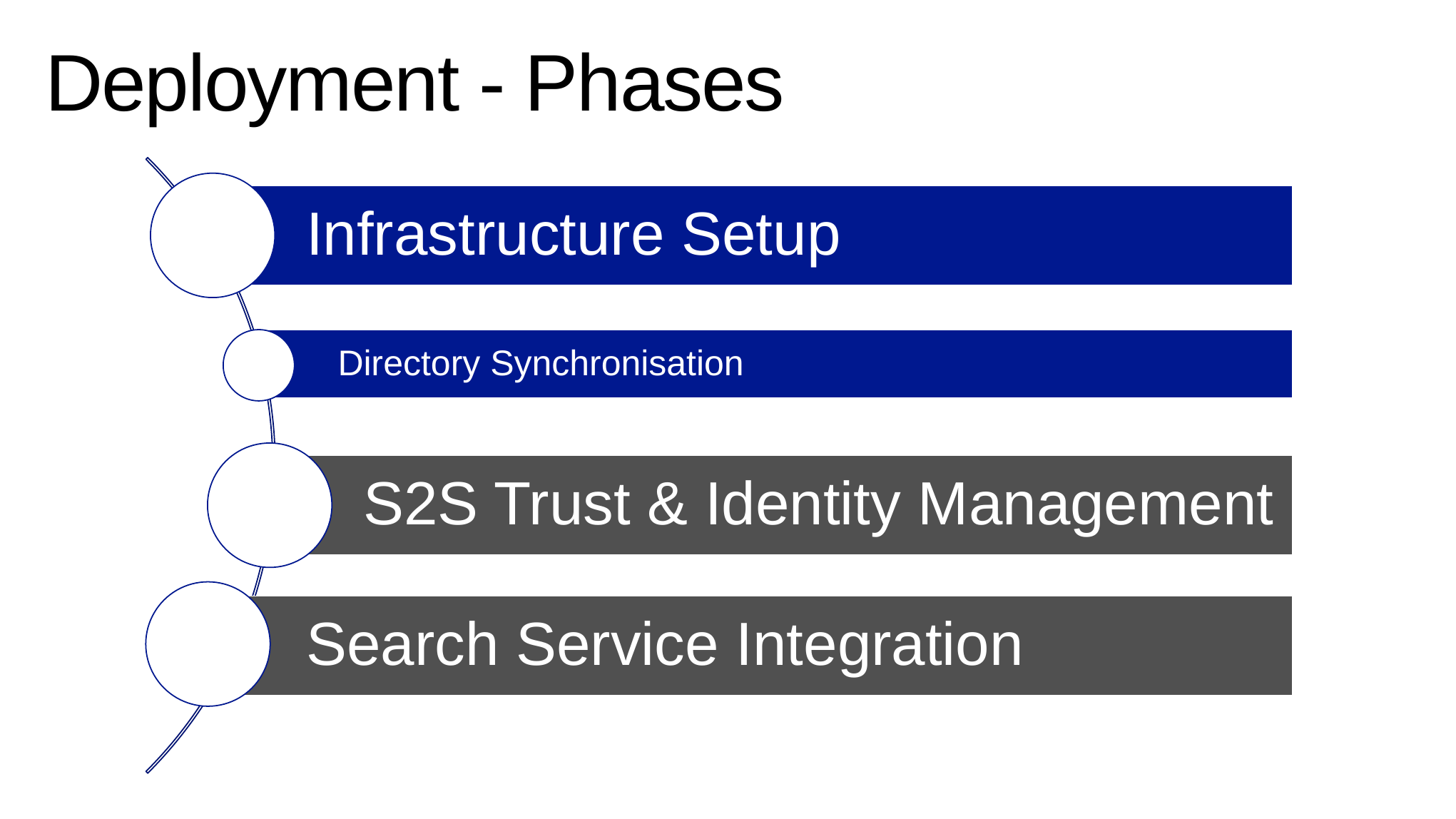

# Deployment - Phases

  Infrastructure Setup

Directory Synchronisation

  S2S Trust & Identity Management

  Search Service Integration